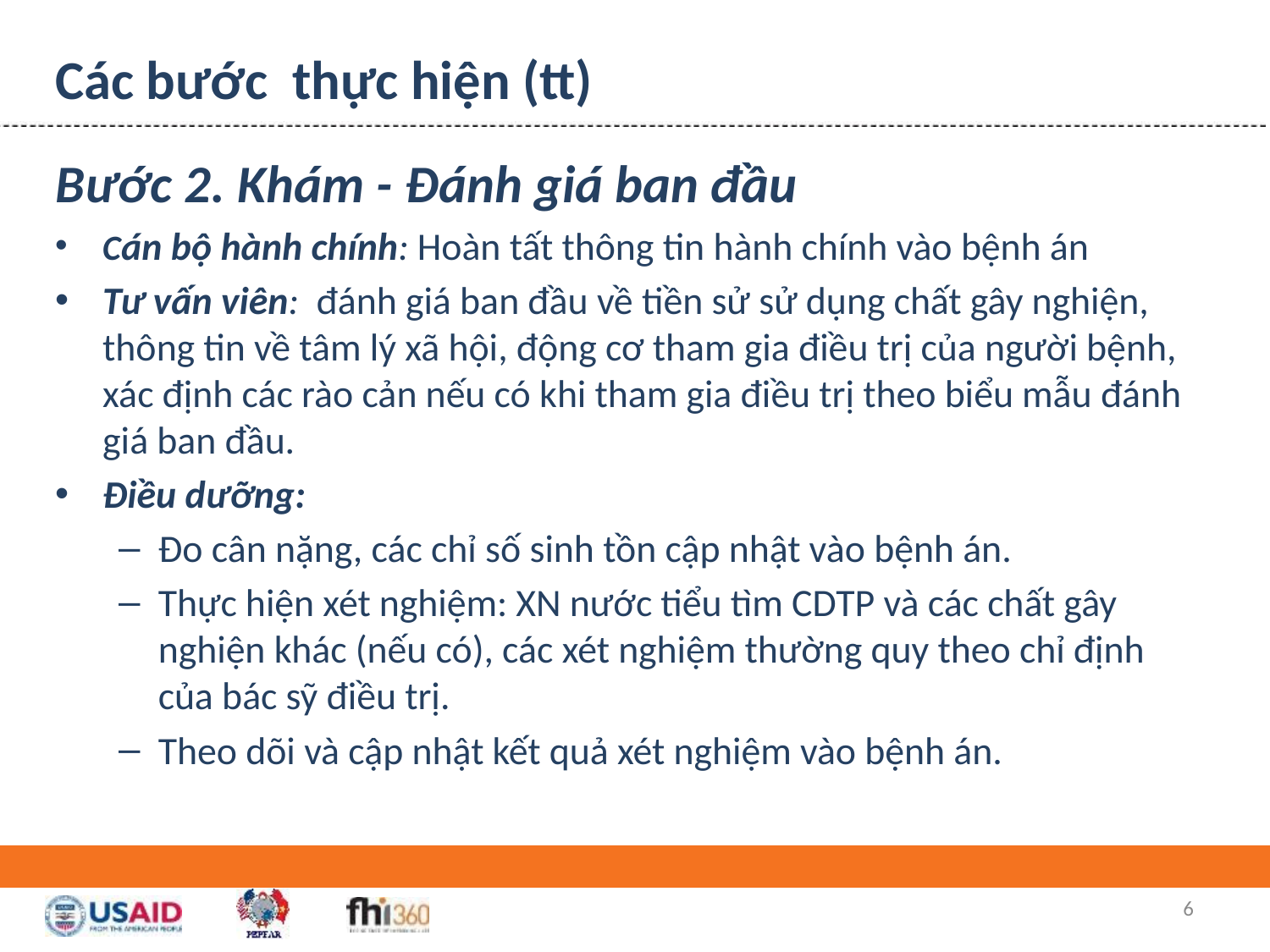

# Các bước  thực hiện (tt)
Bước 2. Khám - Đánh giá ban đầu
Cán bộ hành chính: Hoàn tất thông tin hành chính vào bệnh án
Tư vấn viên:  đánh giá ban đầu về tiền sử sử dụng chất gây nghiện, thông tin về tâm lý xã hội, động cơ tham gia điều trị của người bệnh, xác định các rào cản nếu có khi tham gia điều trị theo biểu mẫu đánh giá ban đầu.
Điều dưỡng:
Đo cân nặng, các chỉ số sinh tồn cập nhật vào bệnh án.
Thực hiện xét nghiệm: XN nước tiểu tìm CDTP và các chất gây nghiện khác (nếu có), các xét nghiệm thường quy theo chỉ định của bác sỹ điều trị.
Theo dõi và cập nhật kết quả xét nghiệm vào bệnh án.

6